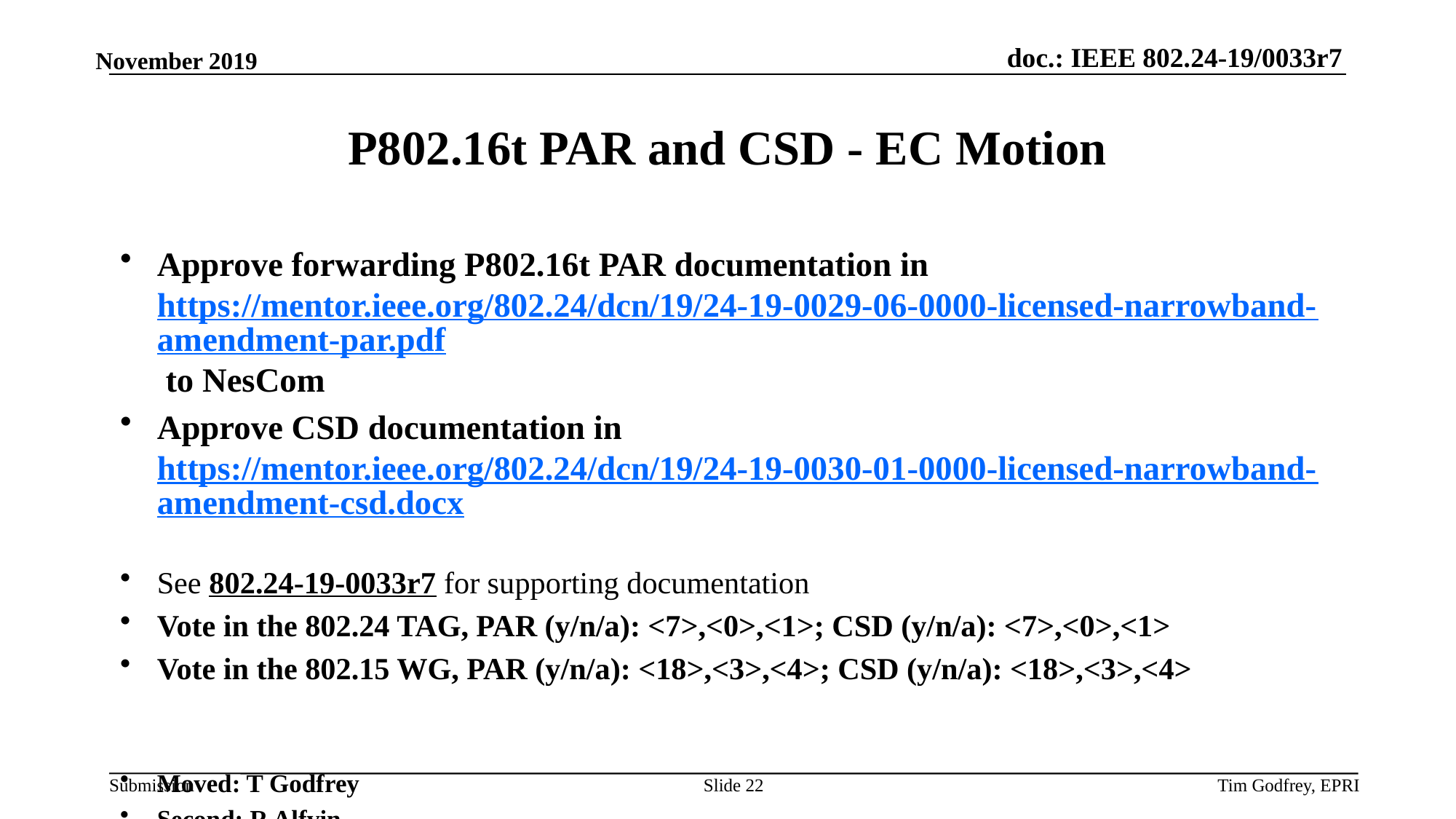

# P802.16t PAR and CSD - EC Motion
Approve forwarding P802.16t PAR documentation in https://mentor.ieee.org/802.24/dcn/19/24-19-0029-06-0000-licensed-narrowband-amendment-par.pdf to NesCom
Approve CSD documentation in https://mentor.ieee.org/802.24/dcn/19/24-19-0030-01-0000-licensed-narrowband-amendment-csd.docx

See 802.24-19-0033r7 for supporting documentation
Vote in the 802.24 TAG, PAR (y/n/a): <7>,<0>,<1>; CSD (y/n/a): <7>,<0>,<1>
Vote in the 802.15 WG, PAR (y/n/a): <18>,<3>,<4>; CSD (y/n/a): <18>,<3>,<4>

Moved: T Godfrey
Second: R Alfvin
Slide 22
Tim Godfrey, EPRI